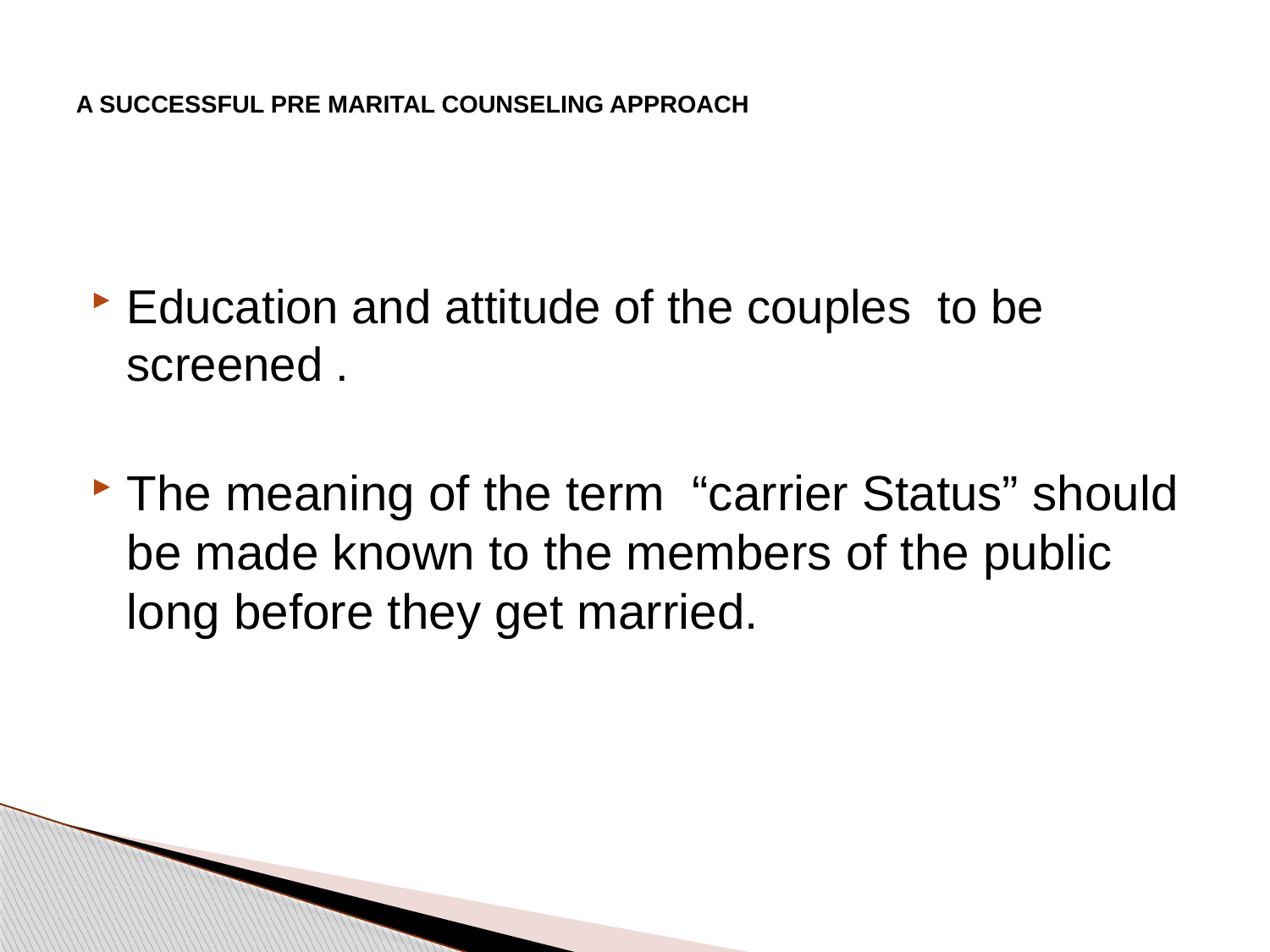

# A SUCCESSFUL PRE MARITAL COUNSELING APPROACH

Education and attitude of the couples  to be screened .

The meaning of the term  “carrier Status” should be made known to the members of the public long before they get married.